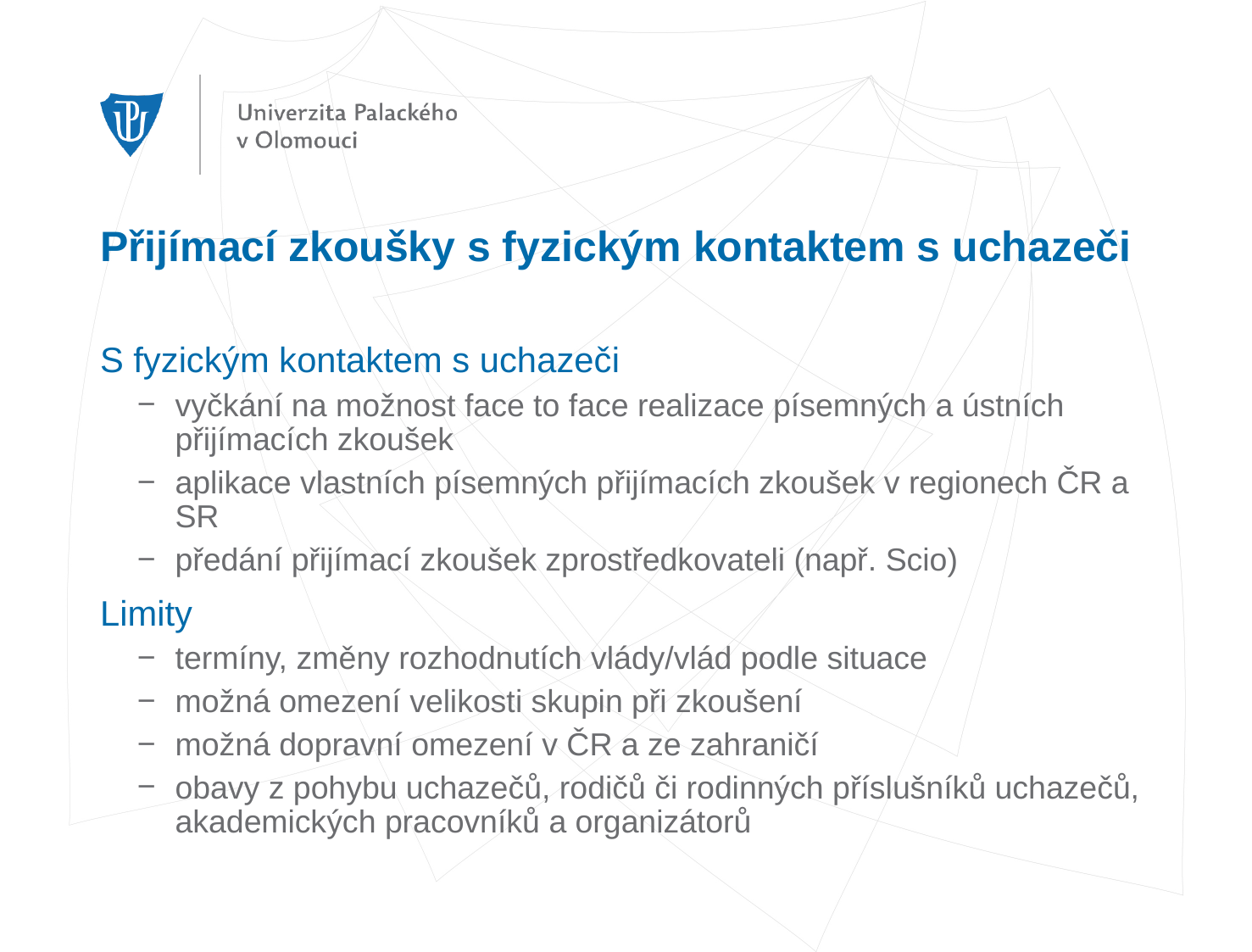

# Přijímací zkoušky s fyzickým kontaktem s uchazeči
S fyzickým kontaktem s uchazeči
vyčkání na možnost face to face realizace písemných a ústních přijímacích zkoušek
aplikace vlastních písemných přijímacích zkoušek v regionech ČR a SR
předání přijímací zkoušek zprostředkovateli (např. Scio)
Limity
termíny, změny rozhodnutích vlády/vlád podle situace
možná omezení velikosti skupin při zkoušení
možná dopravní omezení v ČR a ze zahraničí
obavy z pohybu uchazečů, rodičů či rodinných příslušníků uchazečů, akademických pracovníků a organizátorů